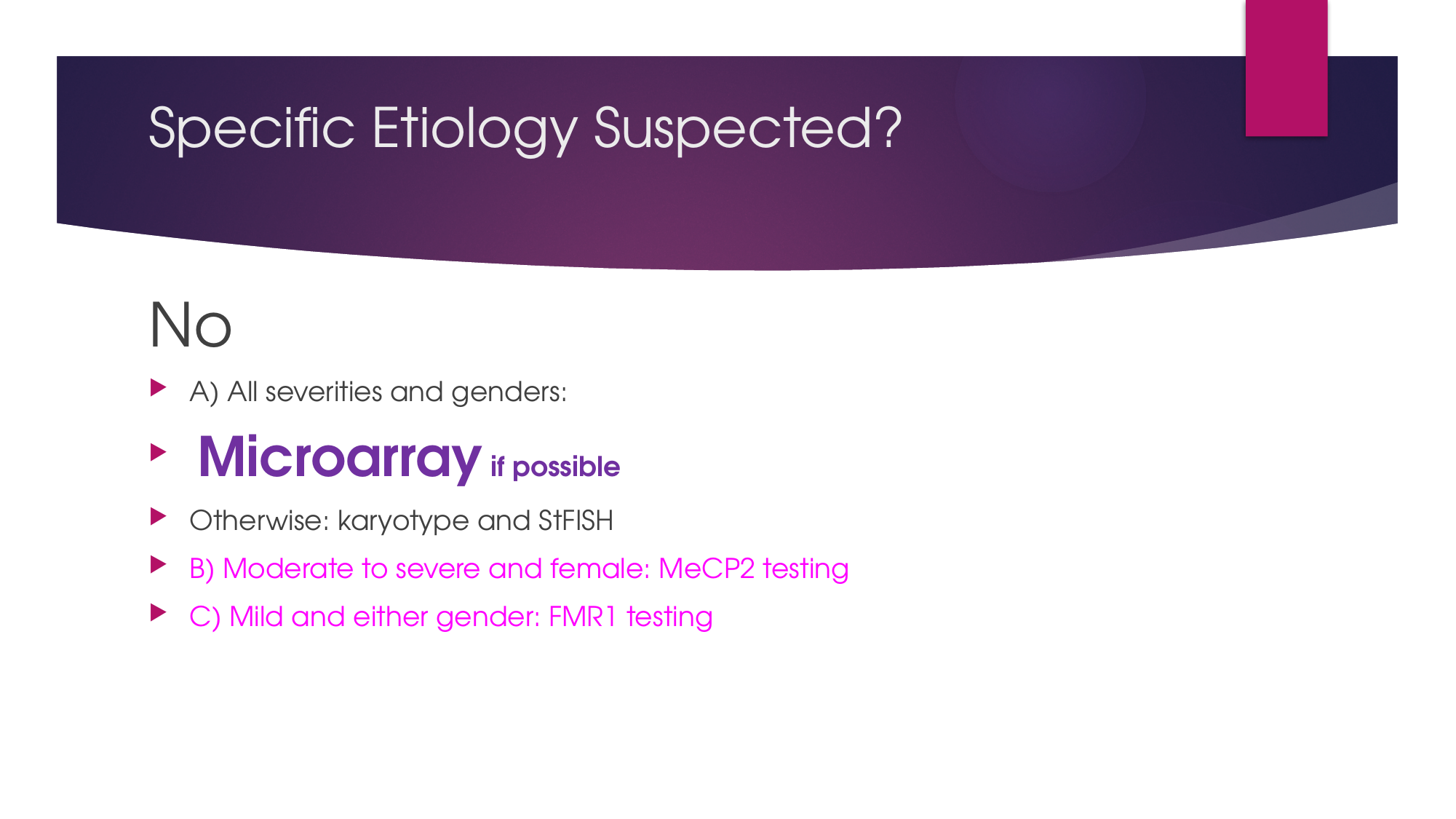

# Specific Etiology Suspected?
No
A) All severities and genders:
 Microarray if possible
Otherwise: karyotype and StFISH
B) Moderate to severe and female: MeCP2 testing
C) Mild and either gender: FMR1 testing